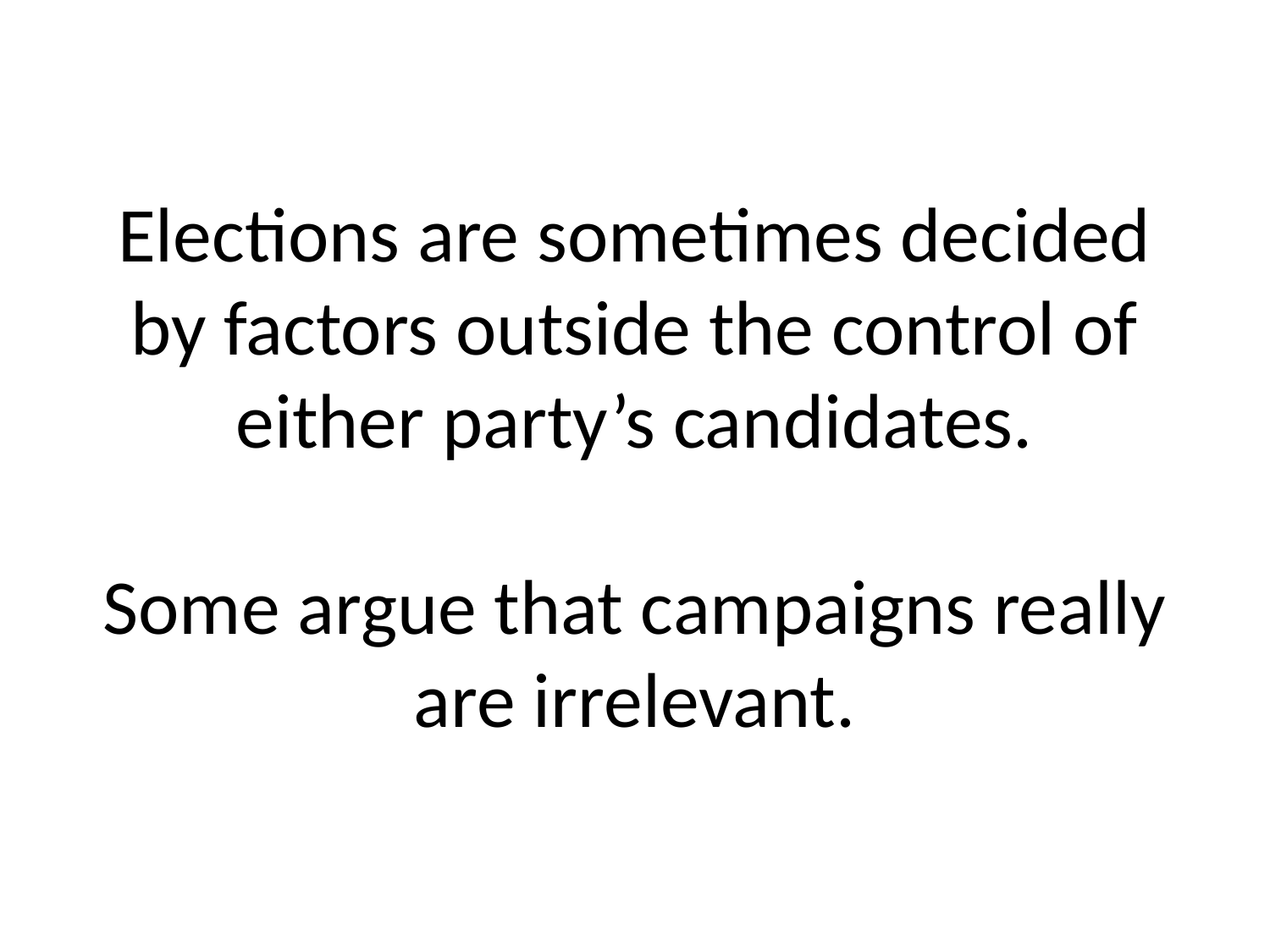

# Elections are sometimes decided by factors outside the control of either party’s candidates. Some argue that campaigns really are irrelevant.